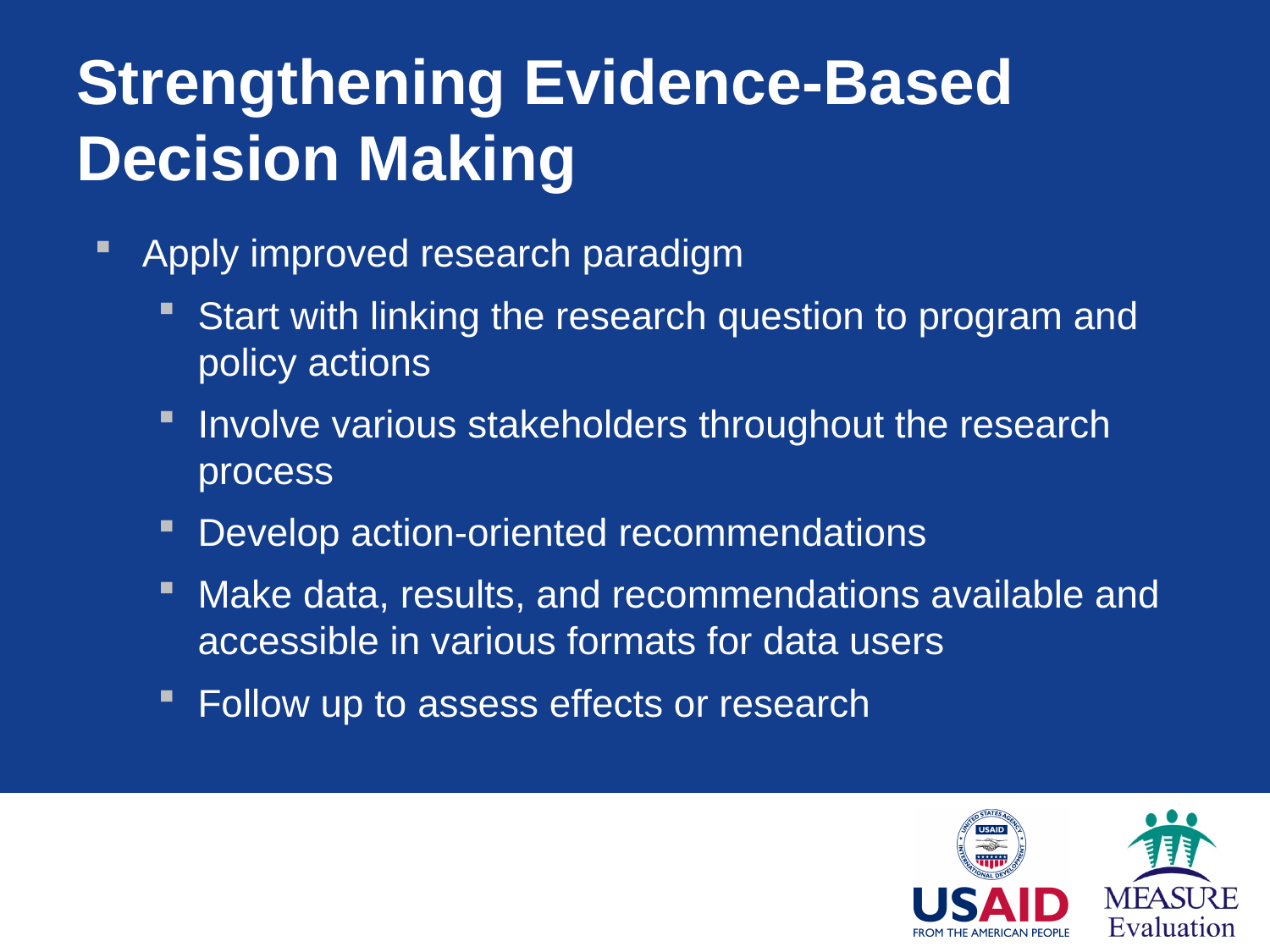

# Strengthening Evidence-Based Decision Making
Apply improved research paradigm
Start with linking the research question to program and policy actions
Involve various stakeholders throughout the research process
Develop action-oriented recommendations
Make data, results, and recommendations available and accessible in various formats for data users
Follow up to assess effects or research